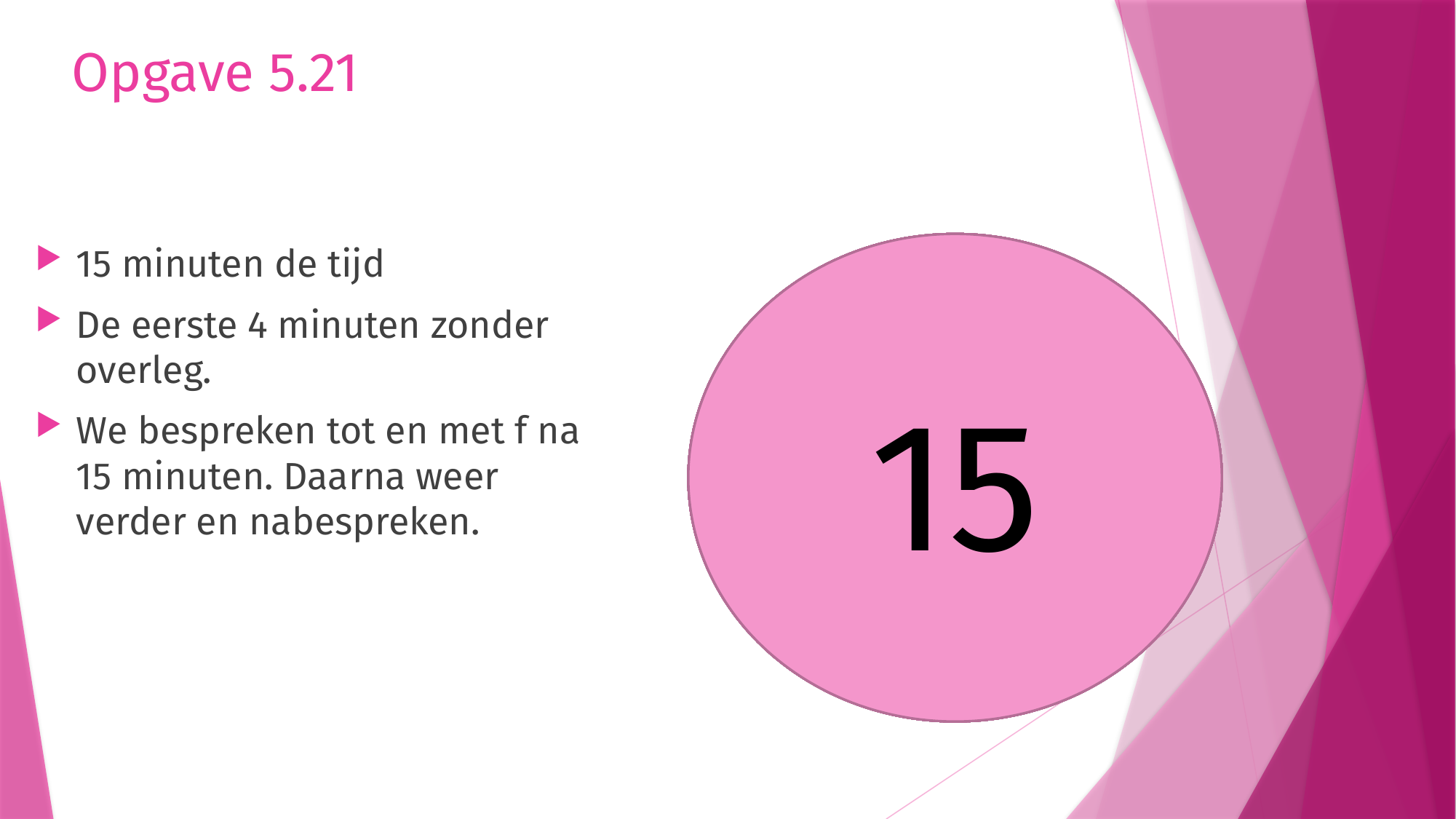

# Opgave 5.21
15
14
15 minuten de tijd
De eerste 4 minuten zonder overleg.
We bespreken tot en met f na 15 minuten. Daarna weer verder en nabespreken.
12
13
11
10
8
9
5
6
7
4
3
1
2